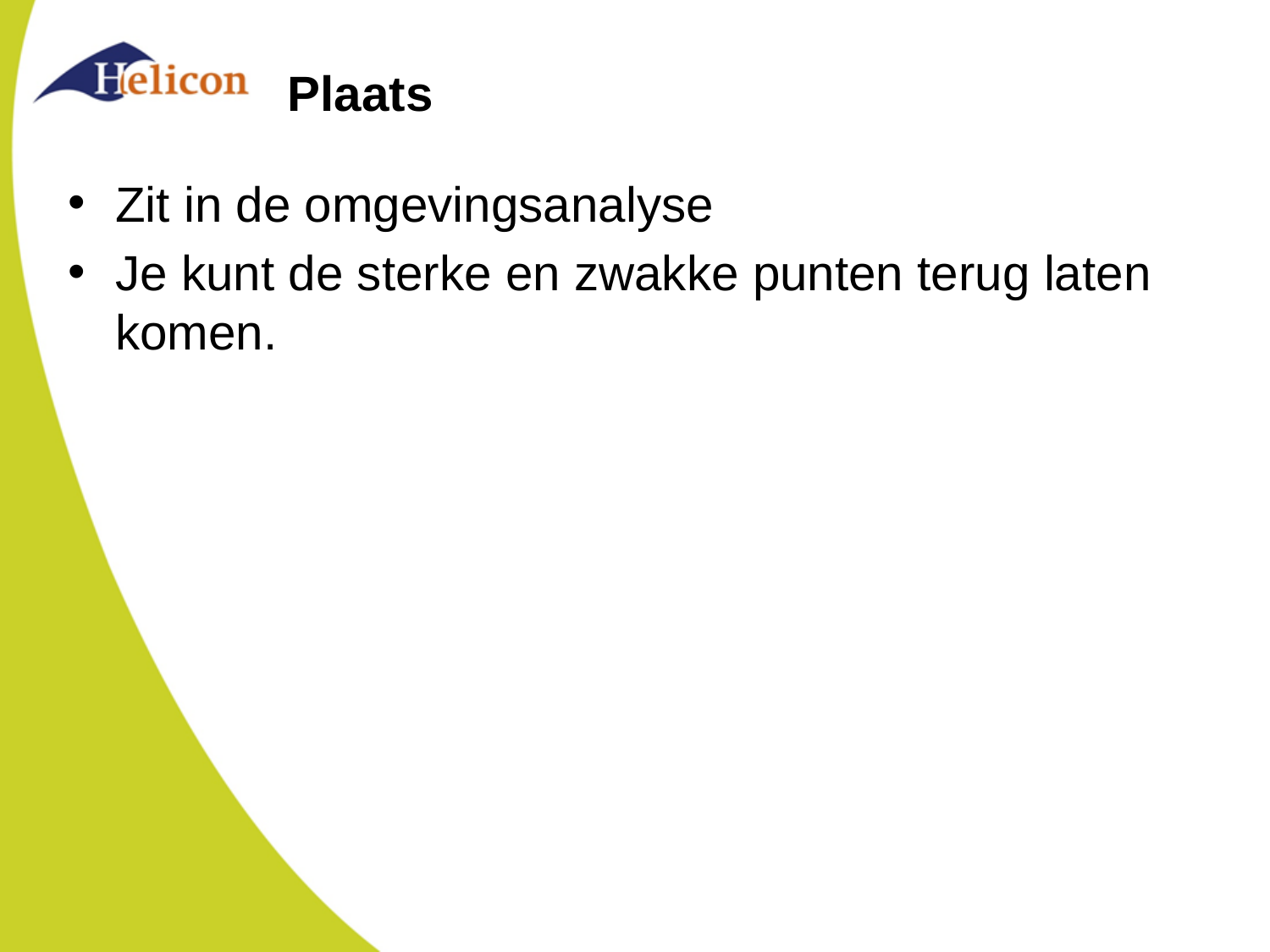

# Plaats
Zit in de omgevingsanalyse
Je kunt de sterke en zwakke punten terug laten komen.